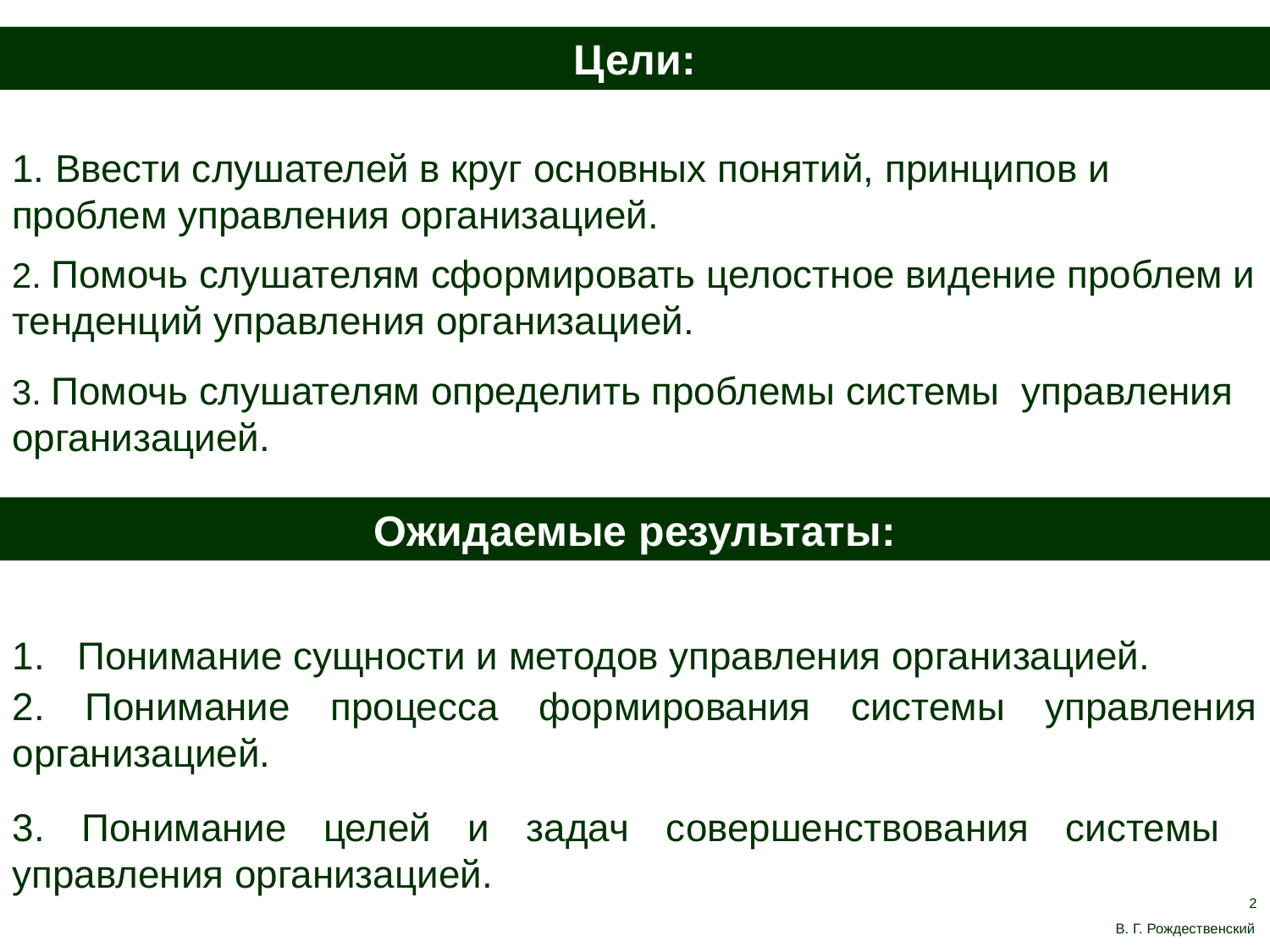

Цели:
1. Ввести слушателей в круг основных понятий, принципов и проблем управления организацией.
2. Помочь слушателям сформировать целостное видение проблем и тенденций управления организацией.
3. Помочь слушателям определить проблемы системы  управления организацией.
Ожидаемые результаты:
1.   Понимание сущности и методов управления организацией.
2. Понимание процесса формирования системы управления организацией.
3. Понимание целей и задач совершенствования системы  управления организацией.
2
В. Г. Рождественский